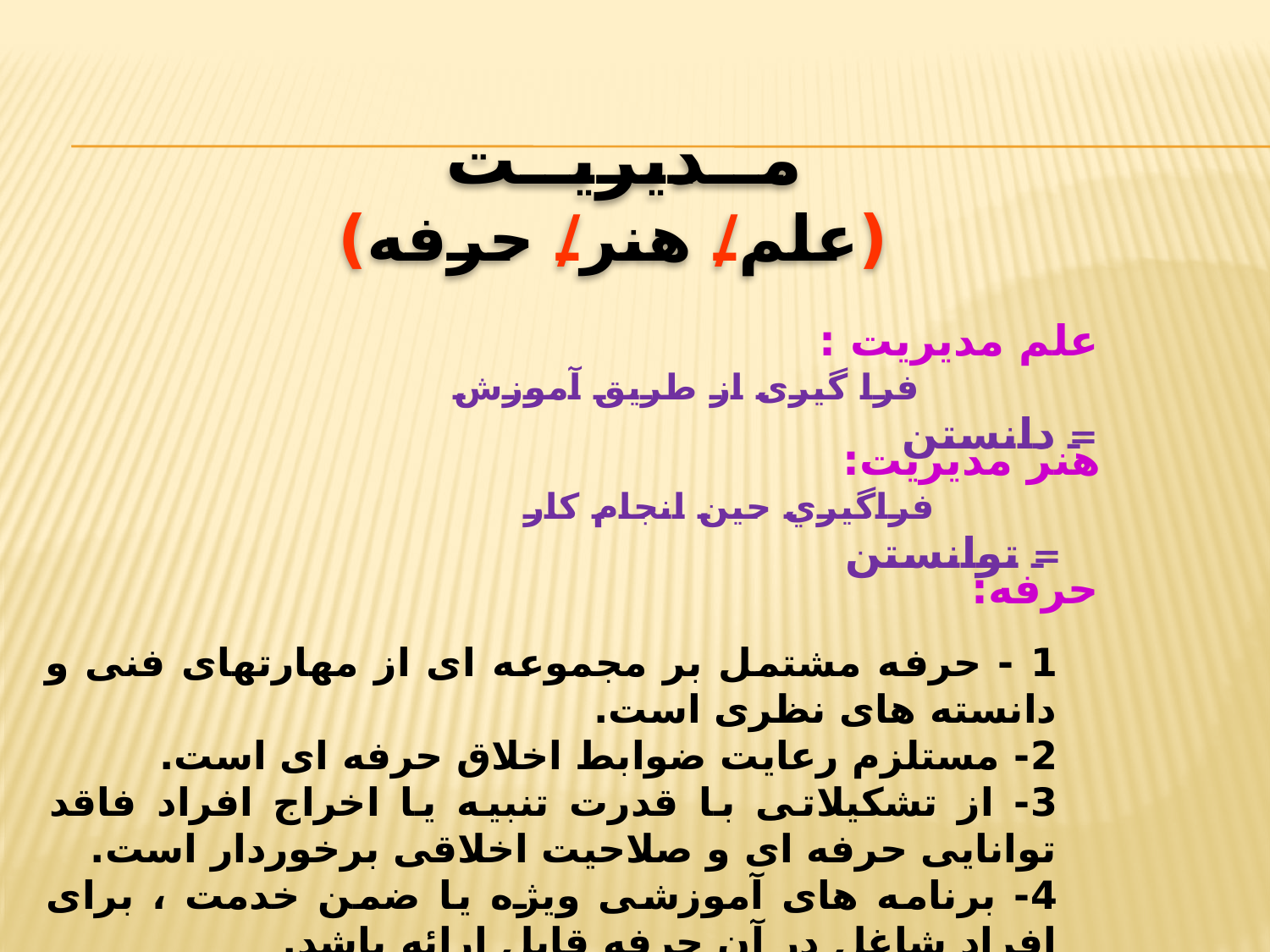

# مــدیریــت (علم/ هنر/ حرفه)
علم مدیریت :
              فرا گیری از طریق آموزش = دانستن

هنر مدیریت:
          فراگيري حين انجام كار  = توانستن
حرفه:

1 - حرفه مشتمل بر مجموعه ای از مهارتهای فنی و دانسته های نظری است.
2- مستلزم رعایت ضوابط اخلاق حرفه ای است.
3- از تشکیلاتی با قدرت تنبیه یا اخراج افراد فاقد توانایی حرفه ای و صلاحیت اخلاقی برخوردار است.
4- برنامه های آموزشی ویژه یا ضمن خدمت ، برای افراد شاغل در آن حرفه قابل ارائه باشد.